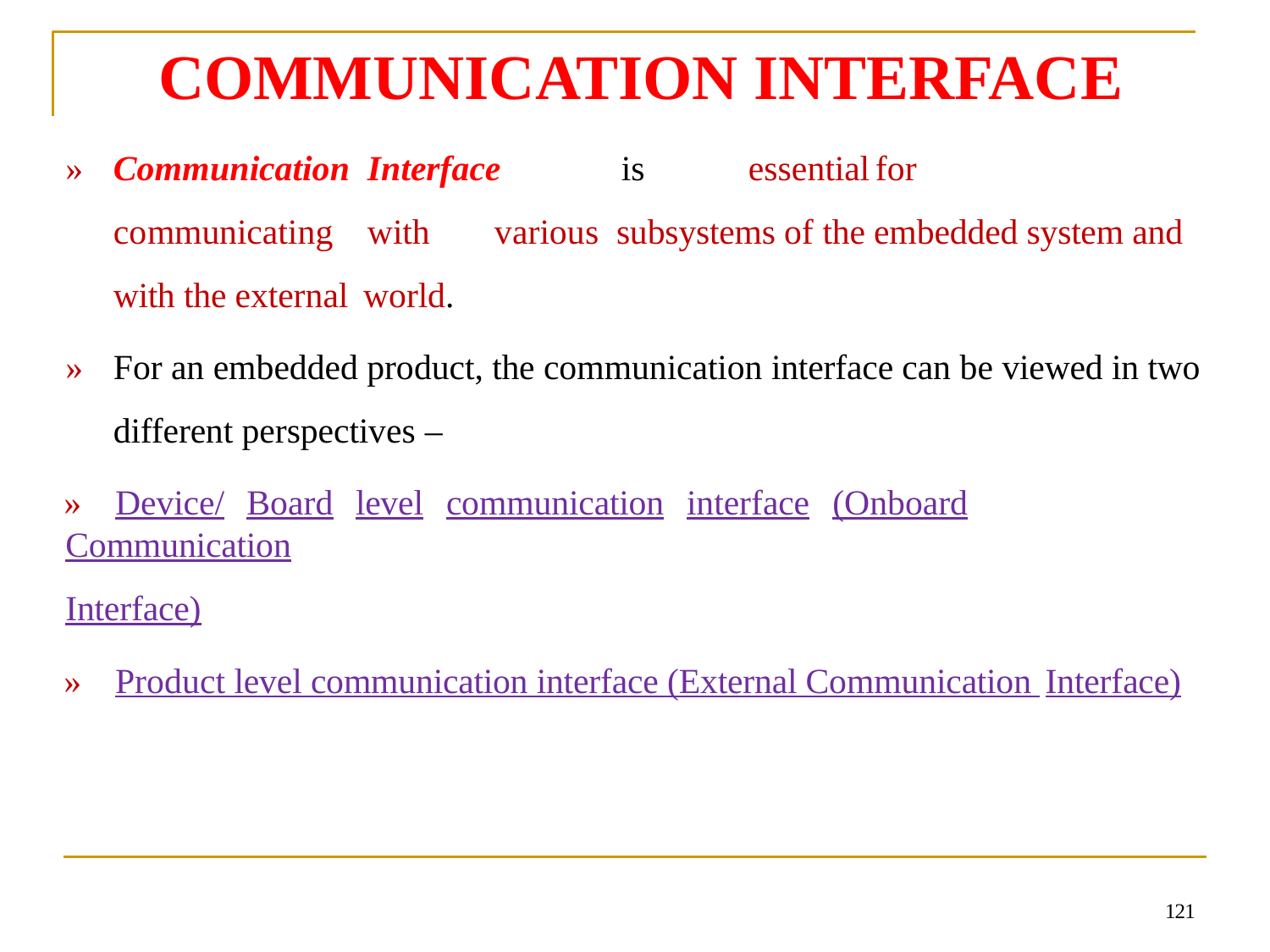

# COMMUNICATION INTERFACE
»	Communication	Interface	is	essential	for	communicating	with	various  subsystems of the embedded system and with the external world.
»	For an embedded product, the communication interface can be viewed in two  different perspectives –
»	Device/	Board	level	communication	interface	(Onboard	Communication
Interface)
»	Product level communication interface (External Communication Interface)

121